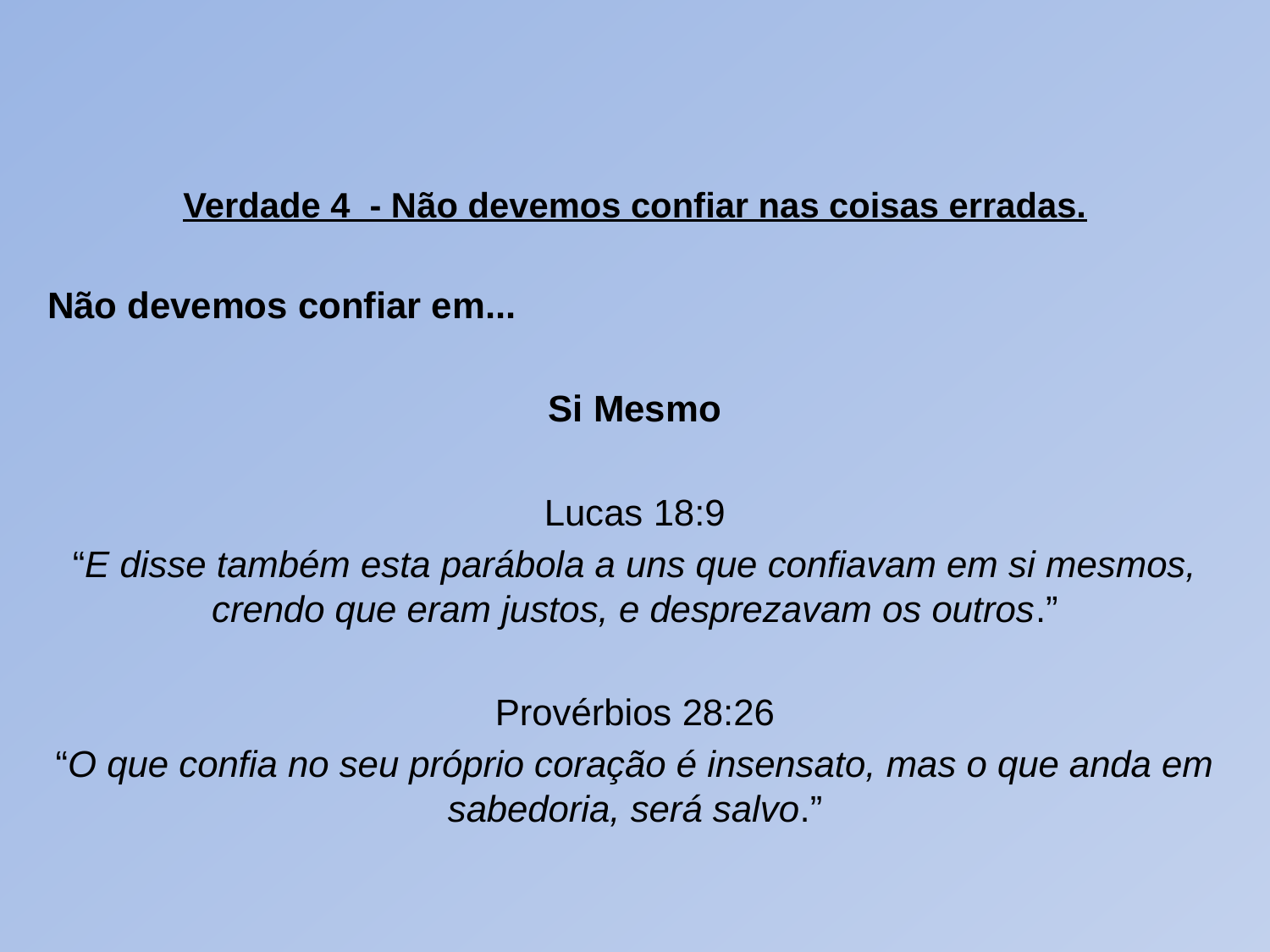

#
Verdade 4  - Não devemos confiar nas coisas erradas.

Não devemos confiar em...

Si Mesmo

Lucas 18:9
“E disse também esta parábola a uns que confiavam em si mesmos, crendo que eram justos, e desprezavam os outros.”

Provérbios 28:26
“O que confia no seu próprio coração é insensato, mas o que anda em sabedoria, será salvo.”